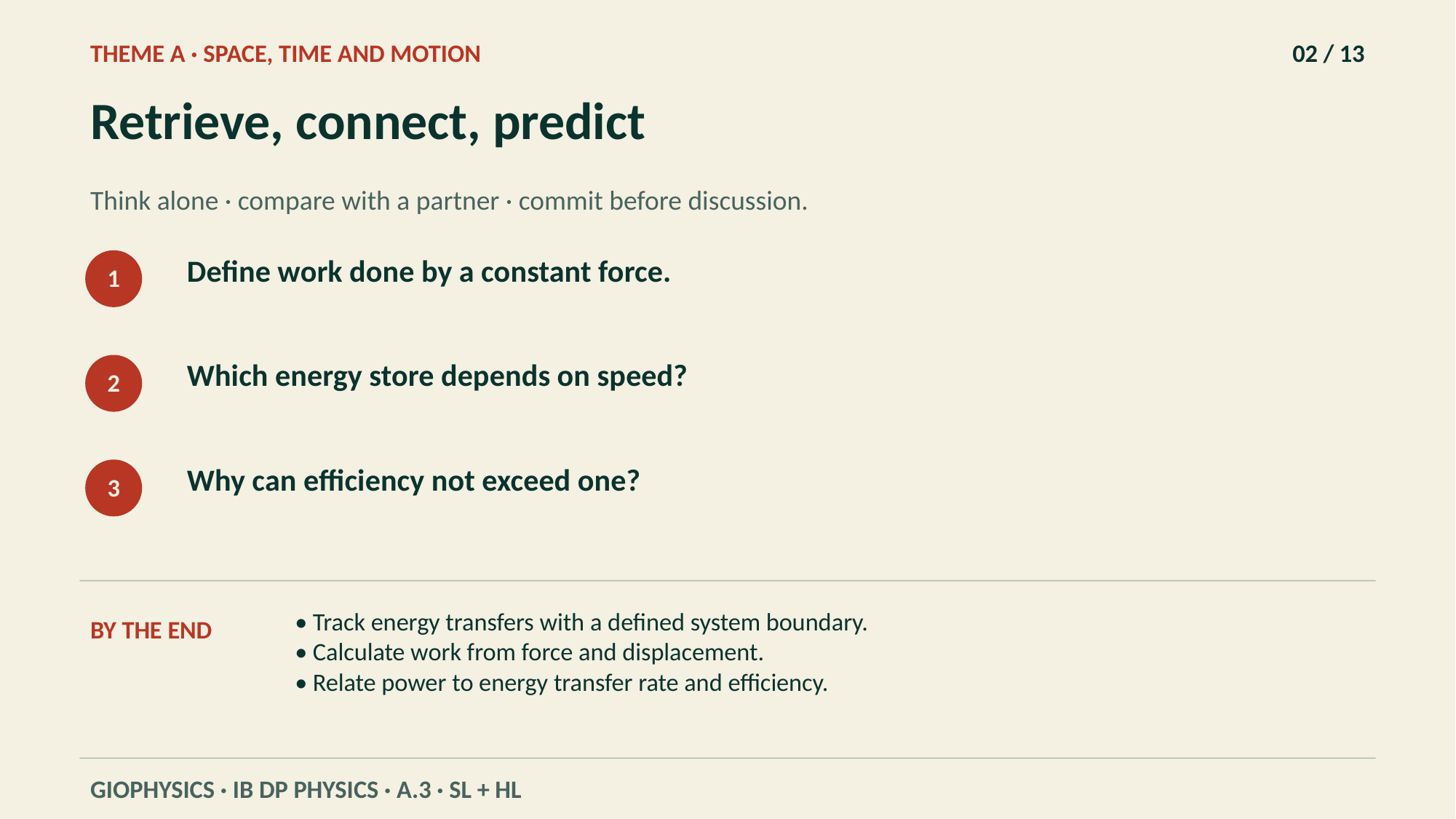

THEME A · SPACE, TIME AND MOTION
02 / 13
Retrieve, connect, predict
Think alone · compare with a partner · commit before discussion.
Define work done by a constant force.

1
Which energy store depends on speed?

2
Why can efficiency not exceed one?

3

• Track energy transfers with a defined system boundary.
• Calculate work from force and displacement.
• Relate power to energy transfer rate and efficiency.
BY THE END

GIOPHYSICS · IB DP PHYSICS · A.3 · SL + HL